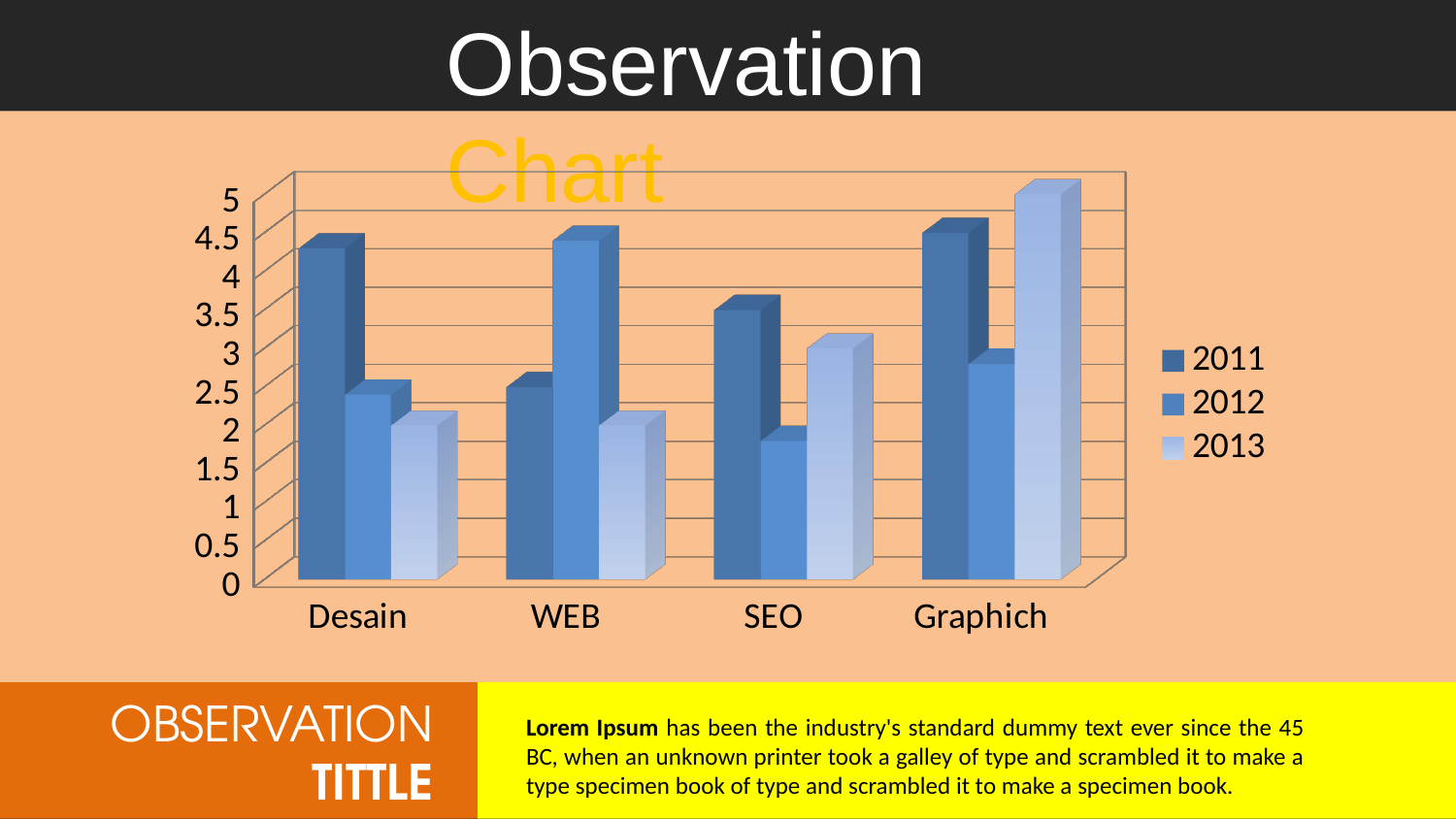

Observation Chart

[unsupported chart]

OBSERVATION TITTLE
Lorem Ipsum has been the industry's standard dummy text ever since the 45 BC, when an unknown printer took a galley of type and scrambled it to make a type specimen book of type and scrambled it to make a specimen book.